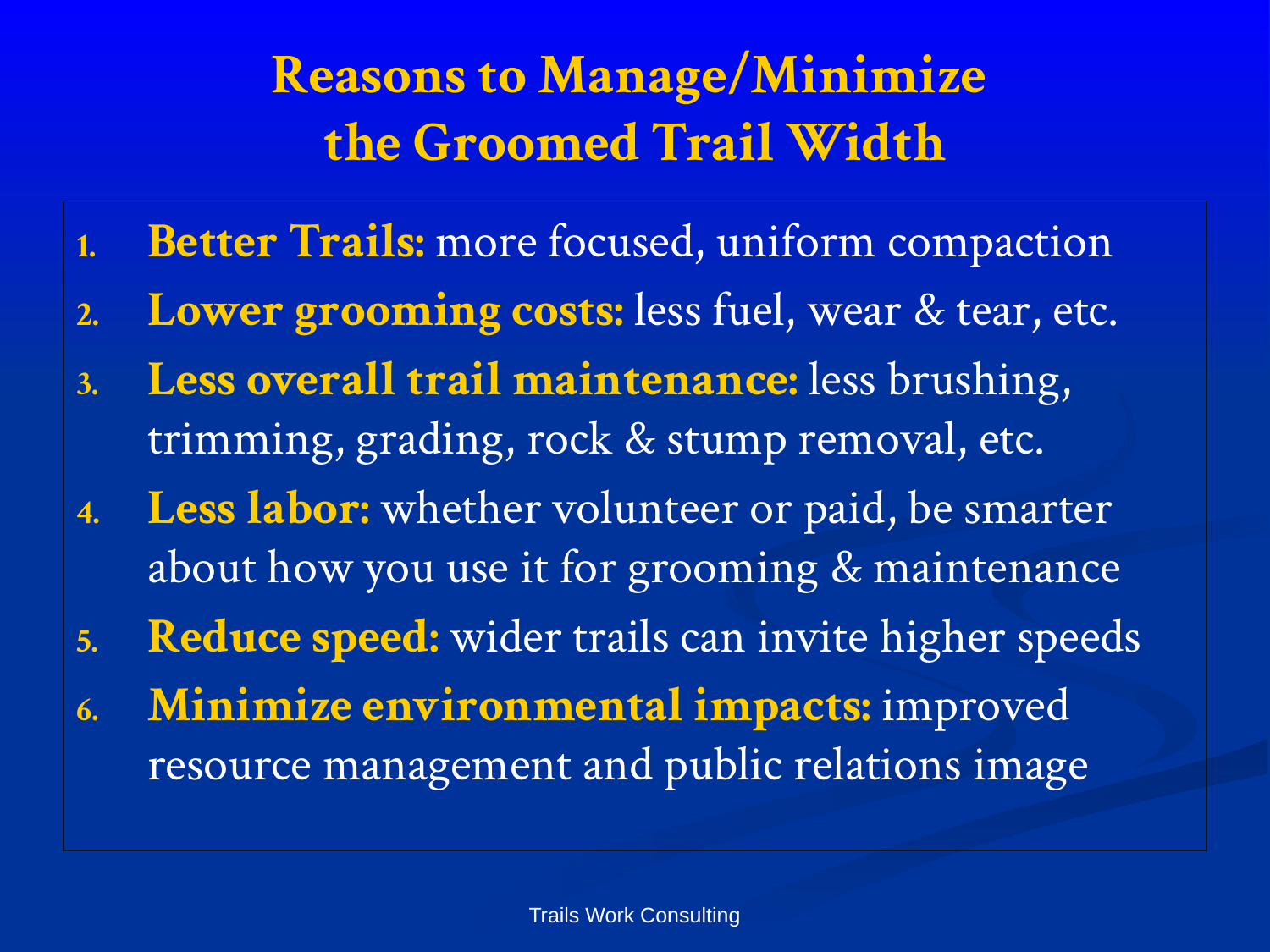

# Reasons to Manage/Minimize the Groomed Trail Width
Better Trails: more focused, uniform compaction
Lower grooming costs: less fuel, wear & tear, etc.
Less overall trail maintenance: less brushing, trimming, grading, rock & stump removal, etc.
Less labor: whether volunteer or paid, be smarter about how you use it for grooming & maintenance
Reduce speed: wider trails can invite higher speeds
Minimize environmental impacts: improved resource management and public relations image

Trails Work Consulting